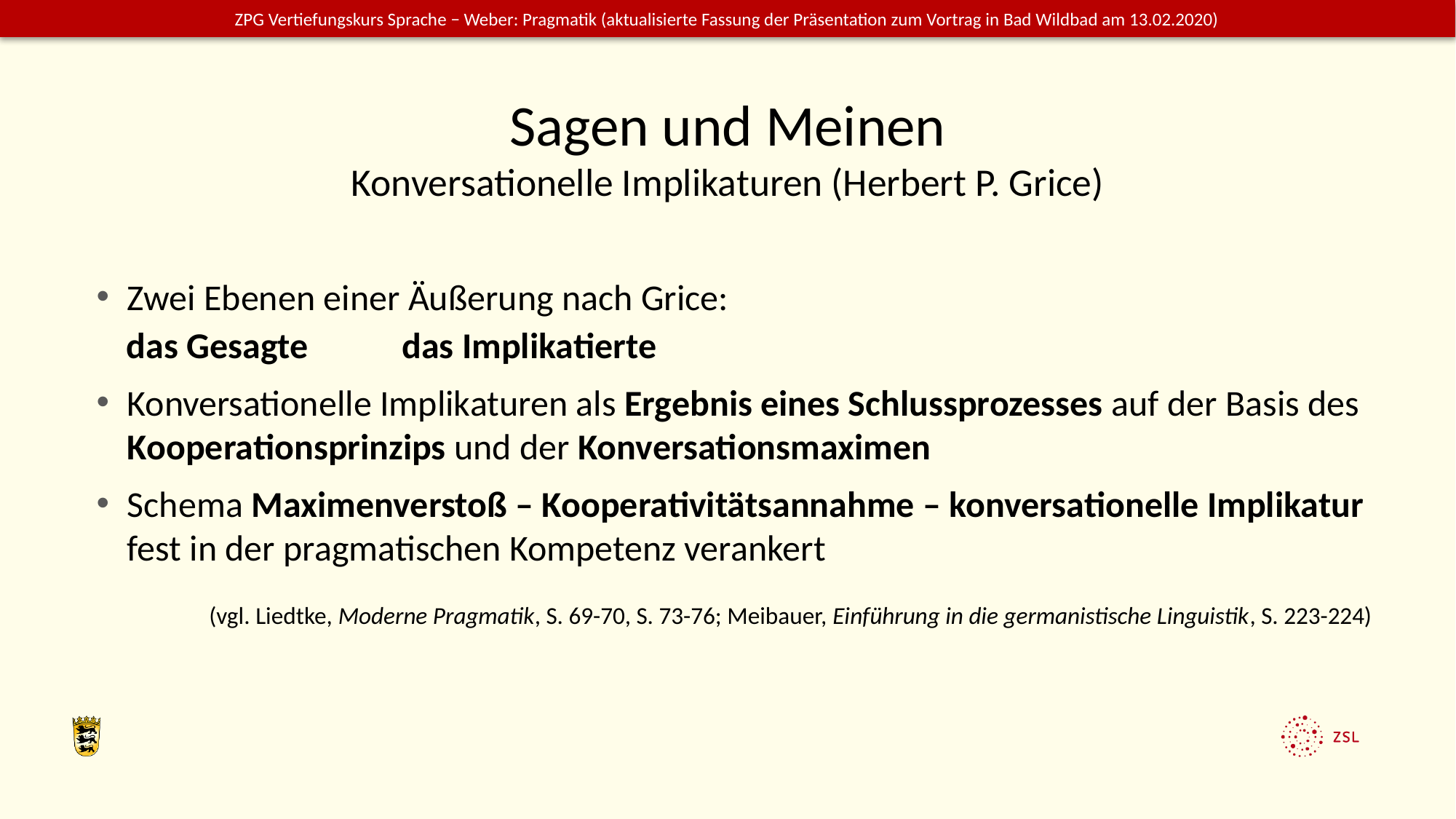

# Sagen und Meinen Konversationelle Implikaturen (Herbert P. Grice)

Zwei Ebenen einer Äußerung nach Grice:
das Gesagte	       das Implikatierte
Konversationelle Implikaturen als Ergebnis eines Schlussprozesses auf der Basis des Kooperationsprinzips und der Konversationsmaximen
Schema Maximenverstoß – Kooperativitätsannahme – konversationelle Implikatur fest in der pragmatischen Kompetenz verankert
(vgl. Liedtke, Moderne Pragmatik, S. 69-70, S. 73-76; Meibauer, Einführung in die germanistische Linguistik, S. 223-224)